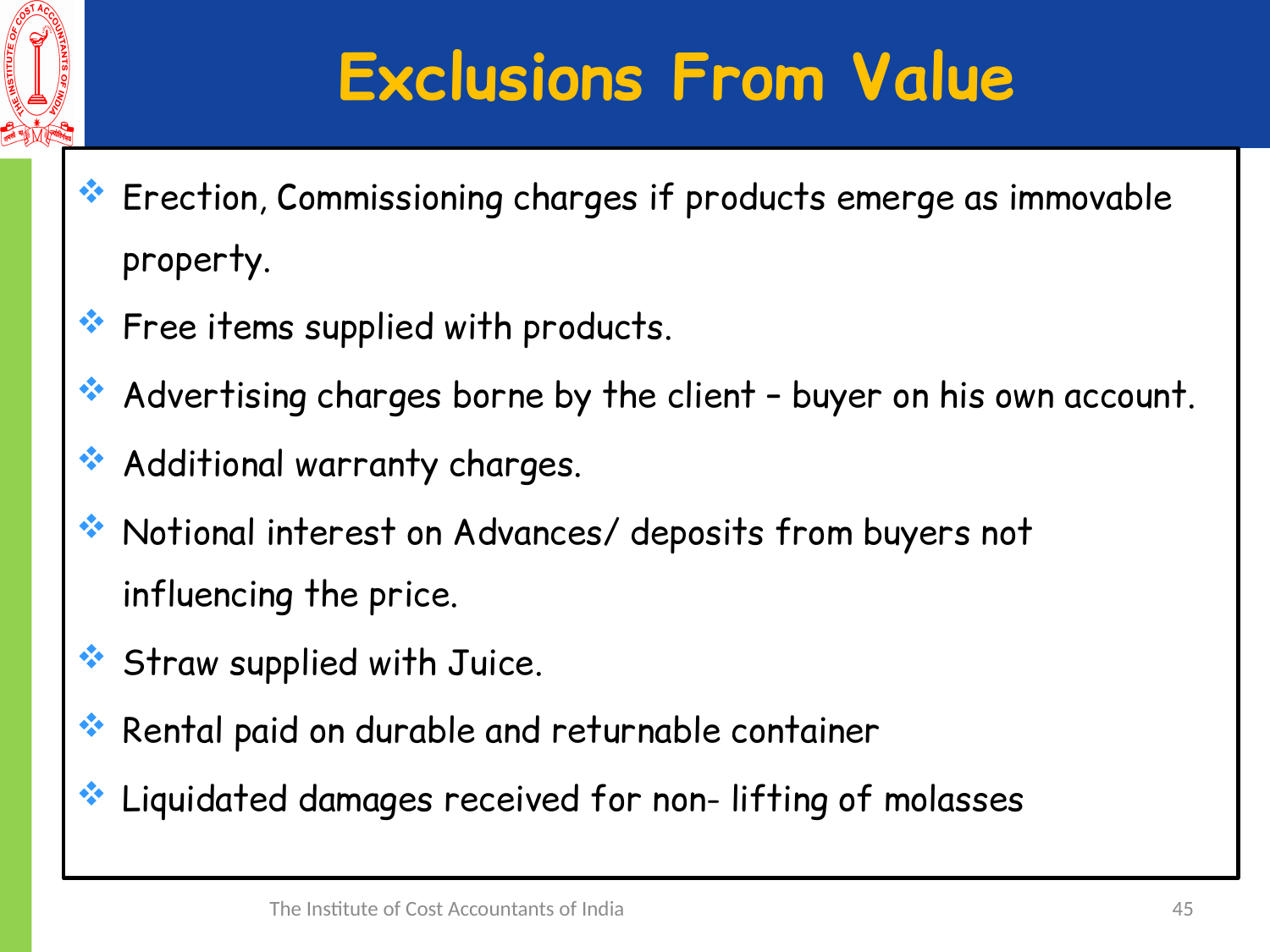

# Exclusions From Value
Erection, Commissioning charges if products emerge as immovable property.
Free items supplied with products.
Advertising charges borne by the client – buyer on his own account.
Additional warranty charges.
Notional interest on Advances/ deposits from buyers not  influencing the price.
Straw supplied with Juice.
Rental paid on durable and returnable container
Liquidated damages received for non- lifting of molasses
The Institute of Cost Accountants of India
45